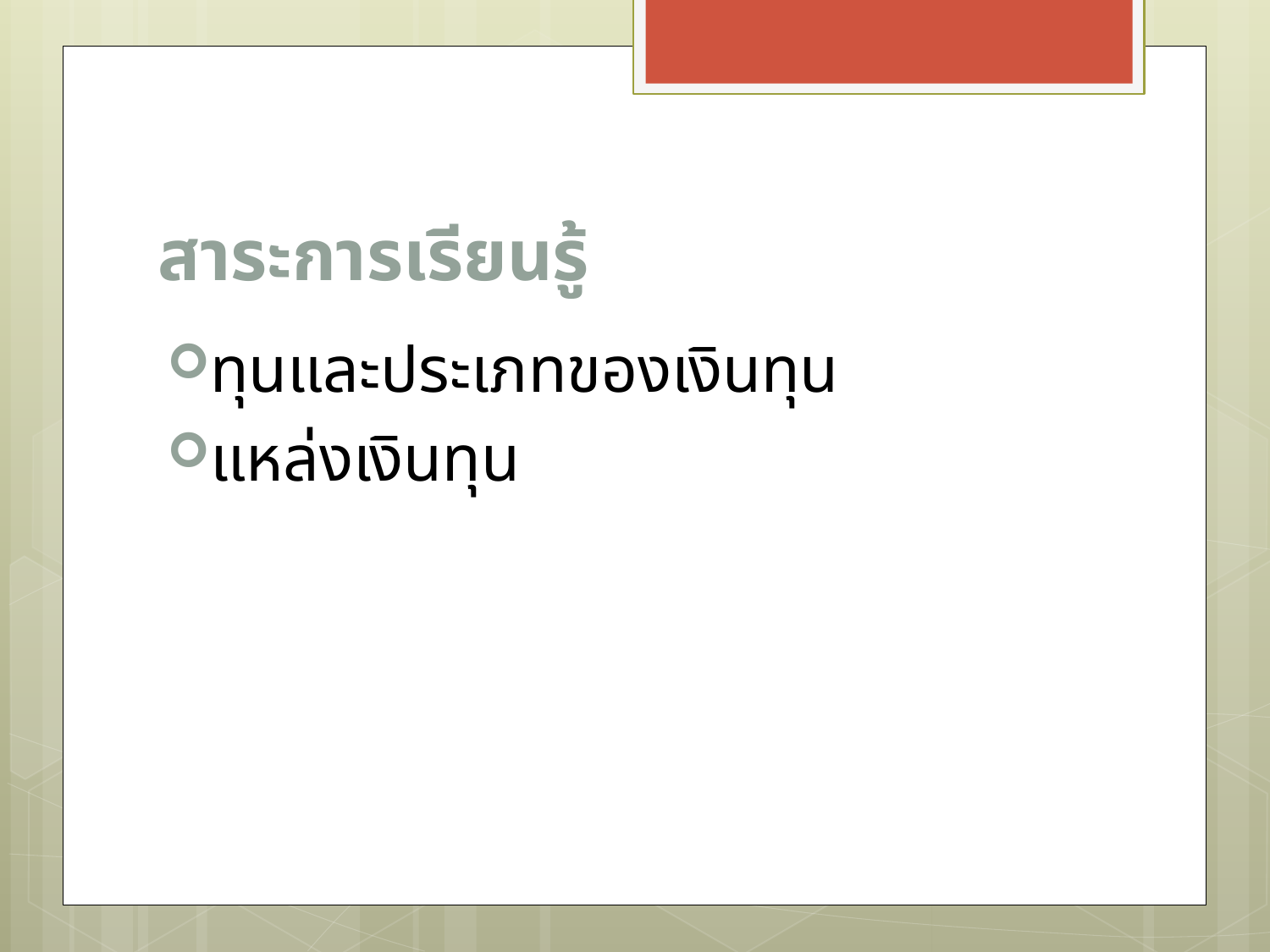

# สาระการเรียนรู้
ทุนและประเภทของเงินทุน
แหล่งเงินทุน